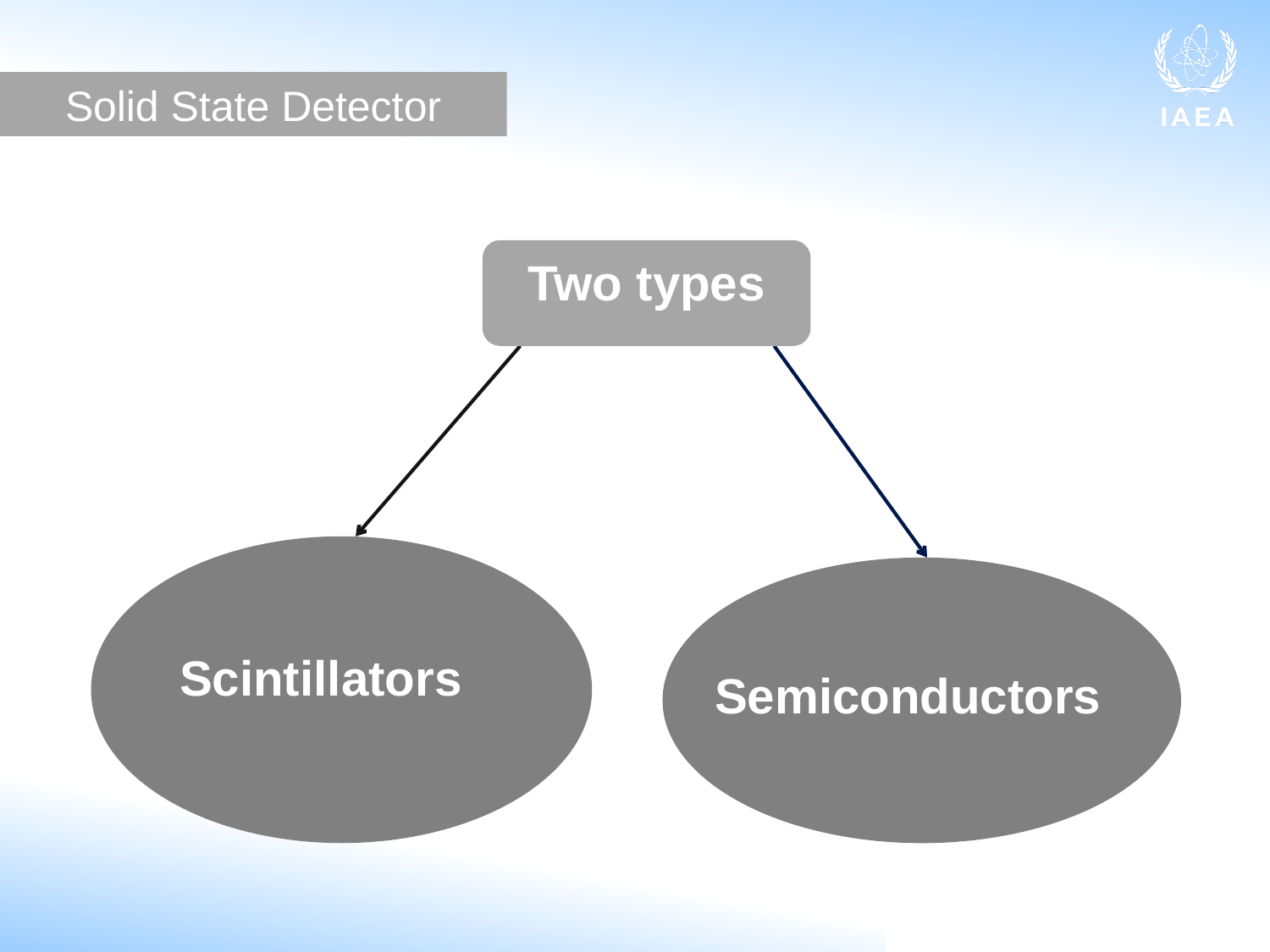

Solid State Detector
Two types

Scintillators

Semiconductors